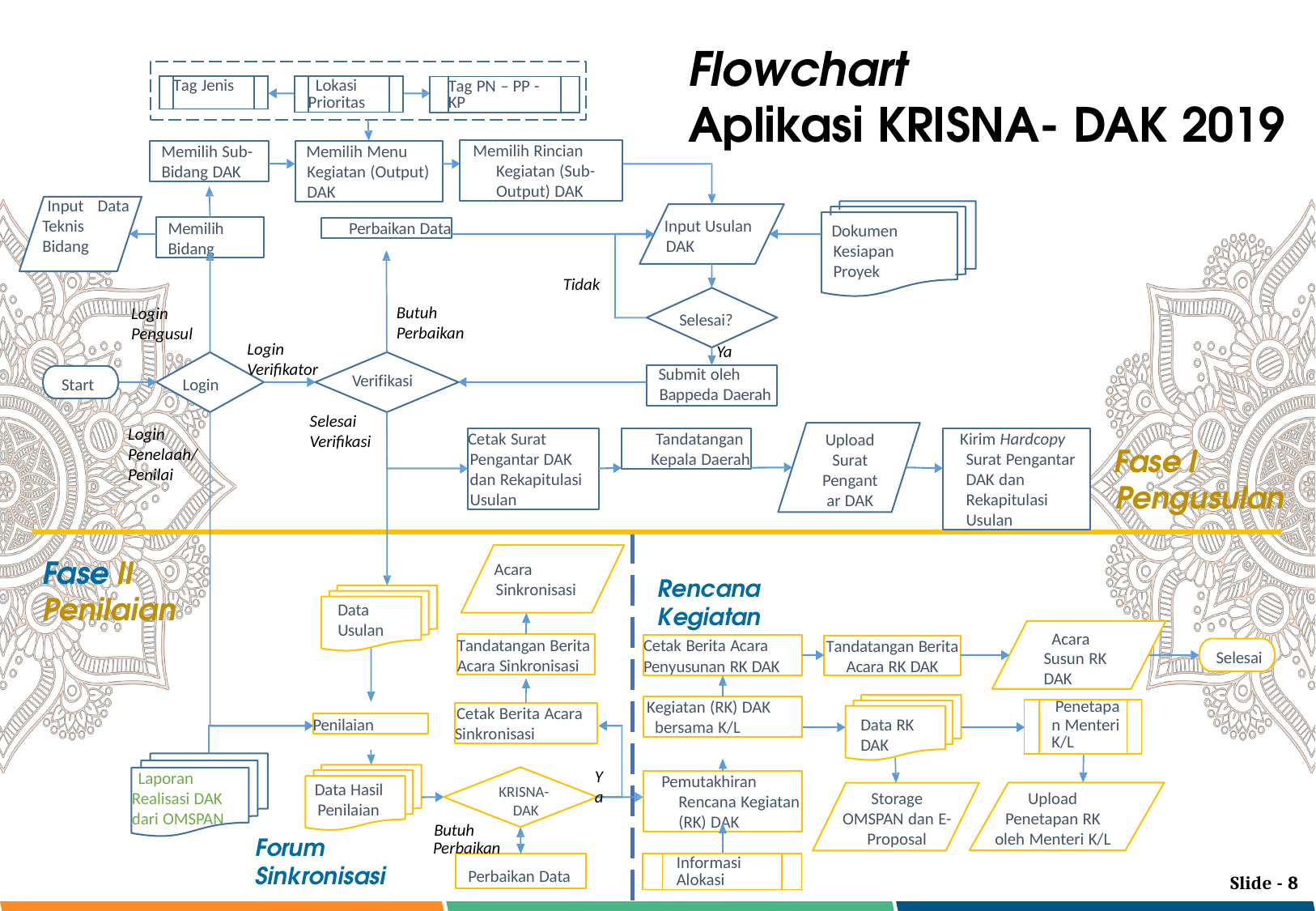

Flowchart
Aplikasi KRISNA- DAK 2019

|  | Tag Jenis |  |
| --- | --- | --- |
|  | Lokasi Prioritas |  |
| --- | --- | --- |
|  | Tag PN – PP - KP |  |
| --- | --- | --- |

Memilih Rincian Kegiatan (Sub- Output) DAK
Memilih Sub- Bidang DAK
Memilih Menu Kegiatan (Output) DAK

Input Data Teknis Bidang

Input Usulan DAK

Memilih Bidang
Perbaikan Data
Dokumen Kesiapan Proyek

Tidak

Butuh Perbaikan
Login Pengusul
Selesai?
Login Verifikator
Ya

Submit oleh

Verifikasi
Login
Start

Bappeda Daerah
Selesai Verifikasi

Login Penelaah/ Penilai
Tandatangan Kepala Daerah
Cetak Surat Pengantar DAK dan Rekapitulasi Usulan

Kirim Hardcopy Surat Pengantar DAK dan Rekapitulasi Usulan
Upload Surat Pengantar DAK
Fase I Pengusulan

Fase II Penilaian
Acara Sinkronisasi
Rencana Kegiatan

Data Usulan

Acara Susun RK DAK
Tandatangan Berita
Acara Sinkronisasi
Cetak Berita Acara
Penyusunan RK DAK
Tandatangan Berita
Acara RK DAK

Selesai

Kegiatan (RK) DAK bersama K/L
|  | Penetapan Menteri K/L |  |
| --- | --- | --- |

Cetak Berita Acara Sinkronisasi

Penilaian
Data RK DAK

Ya

Laporan Realisasi DAK dari OMSPAN

Pemutakhiran Rencana Kegiatan (RK) DAK

Data Hasil Penilaian
KRISNA- DAK

Upload Penetapan RK oleh Menteri K/L
Storage OMSPAN dan E-Proposal

Butuh

Forum Sinkronisasi
Perbaikan
|  | Informasi Alokasi |  |
| --- | --- | --- |

Slide - 8
Perbaikan Data